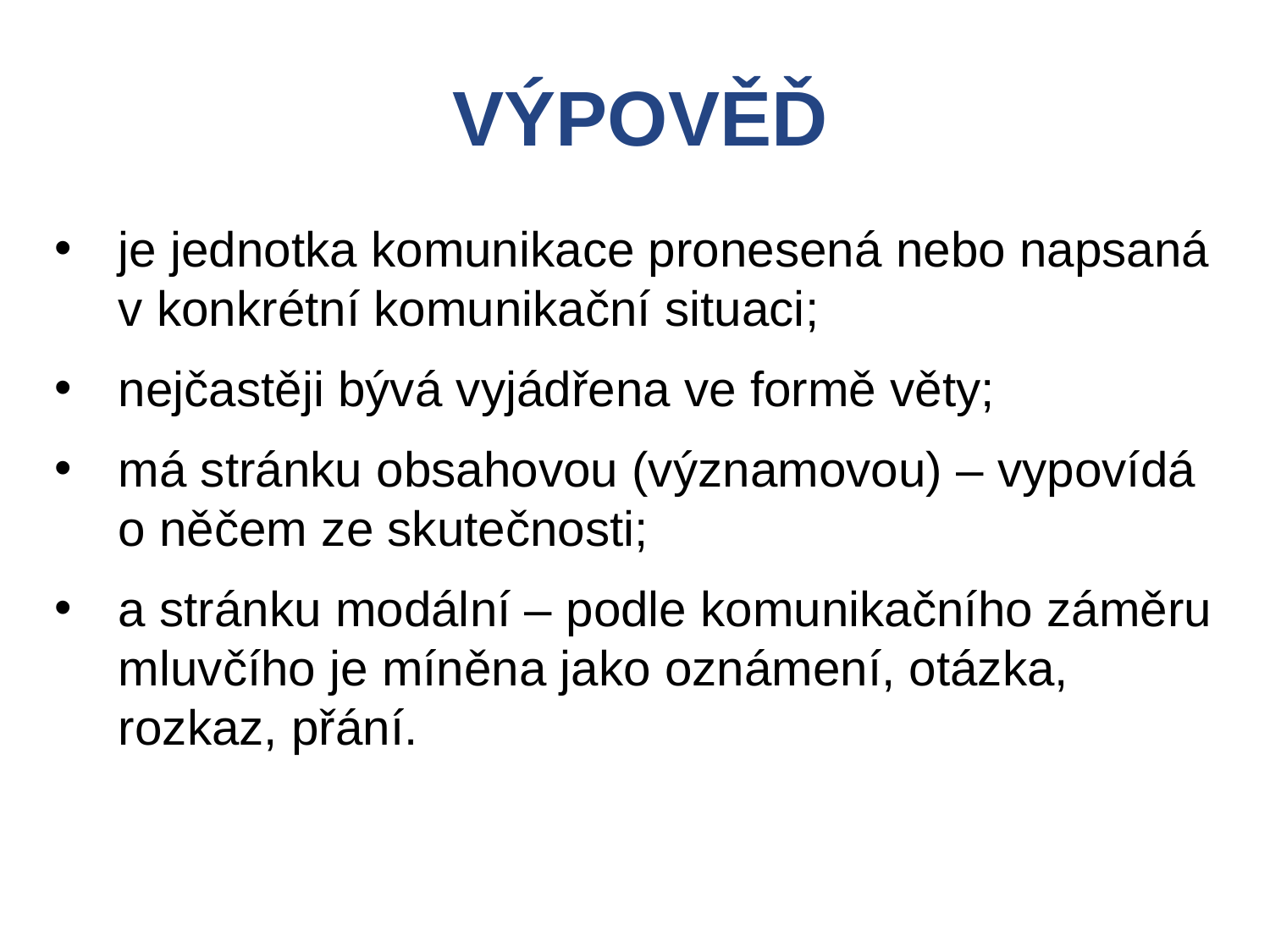

VÝPOVĚĎ
je jednotka komunikace pronesená nebo napsaná v konkrétní komunikační situaci;
nejčastěji bývá vyjádřena ve formě věty;
má stránku obsahovou (významovou) – vypovídá o něčem ze skutečnosti;
a stránku modální – podle komunikačního záměru mluvčího je míněna jako oznámení, otázka, rozkaz, přání.